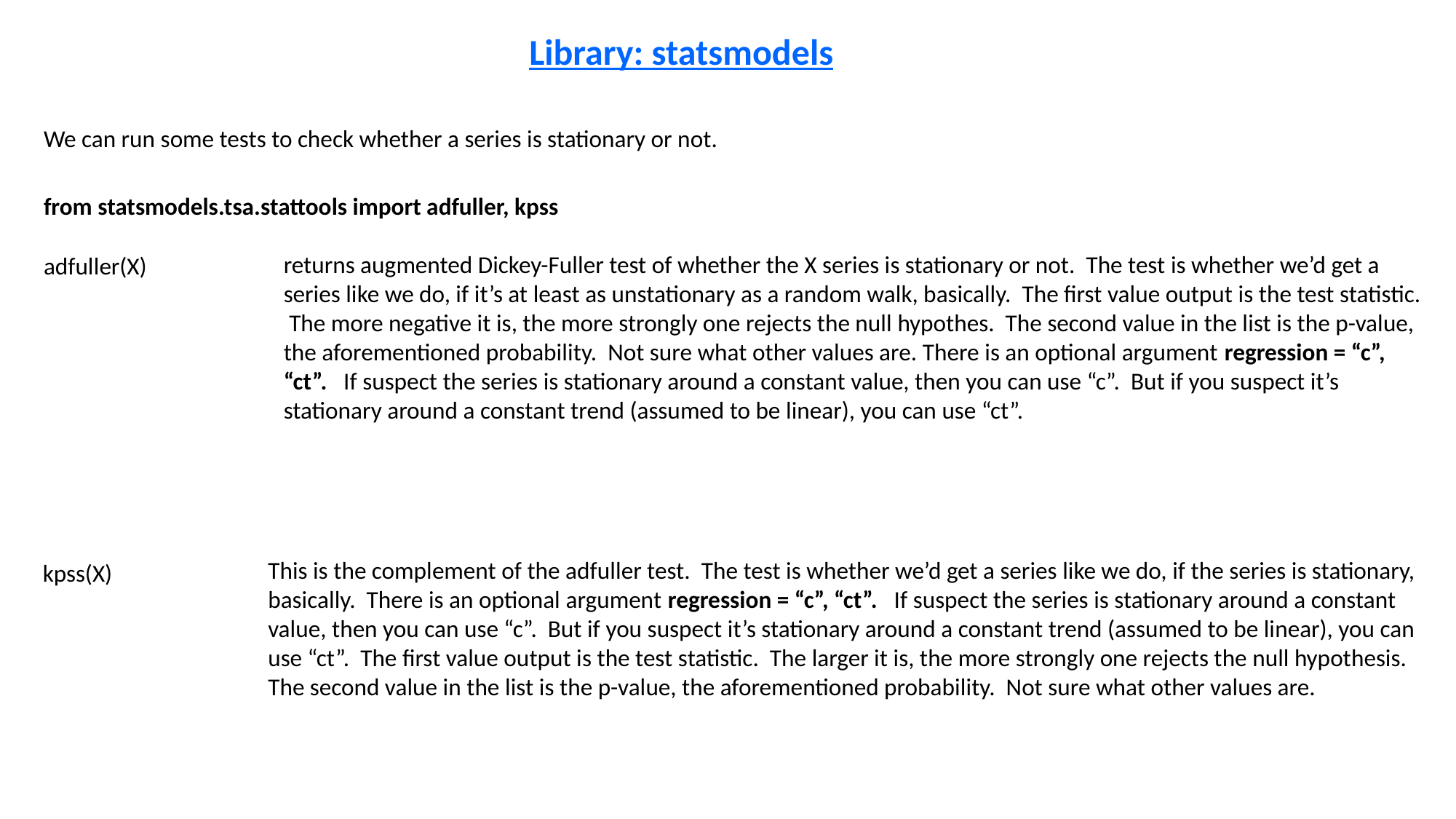

Library: statsmodels
We can run some tests to check whether a series is stationary or not.
from statsmodels.tsa.stattools import adfuller, kpss
returns augmented Dickey-Fuller test of whether the X series is stationary or not.  The test is whether we’d get a series like we do, if it’s at least as unstationary as a random walk, basically.  The first value output is the test statistic.  The more negative it is, the more strongly one rejects the null hypothes.  The second value in the list is the p-value, the aforementioned probability.  Not sure what other values are. There is an optional argument regression = “c”, “ct”.   If suspect the series is stationary around a constant value, then you can use “c”.  But if you suspect it’s stationary around a constant trend (assumed to be linear), you can use “ct”.
adfuller(X)
This is the complement of the adfuller test.  The test is whether we’d get a series like we do, if the series is stationary, basically.  There is an optional argument regression = “c”, “ct”.   If suspect the series is stationary around a constant value, then you can use “c”.  But if you suspect it’s stationary around a constant trend (assumed to be linear), you can use “ct”.  The first value output is the test statistic.  The larger it is, the more strongly one rejects the null hypothesis.  The second value in the list is the p-value, the aforementioned probability.  Not sure what other values are.
kpss(X)